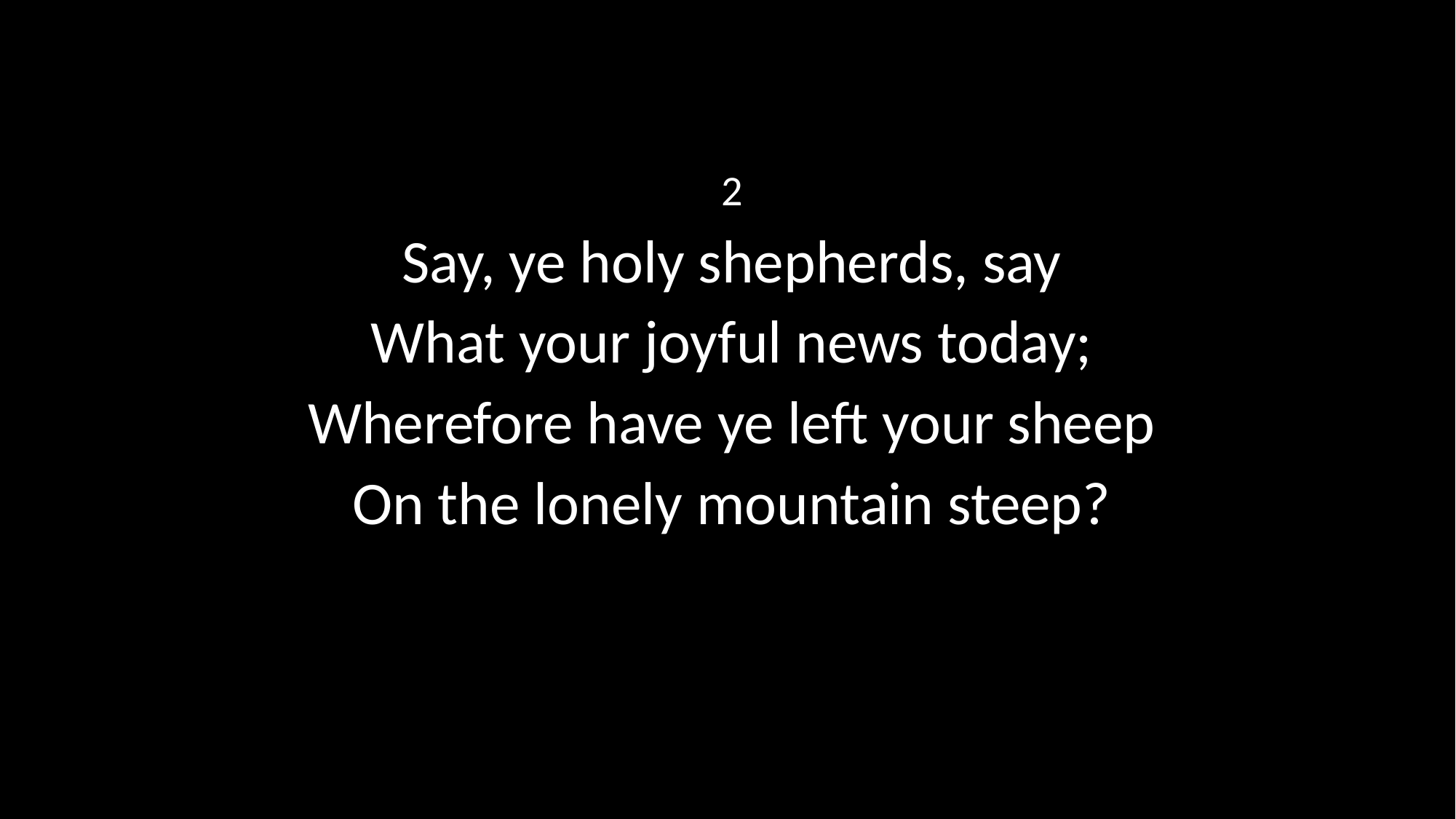

2
Say, ye holy shepherds, say
What your joyful news today;
Wherefore have ye left your sheep
On the lonely mountain steep?